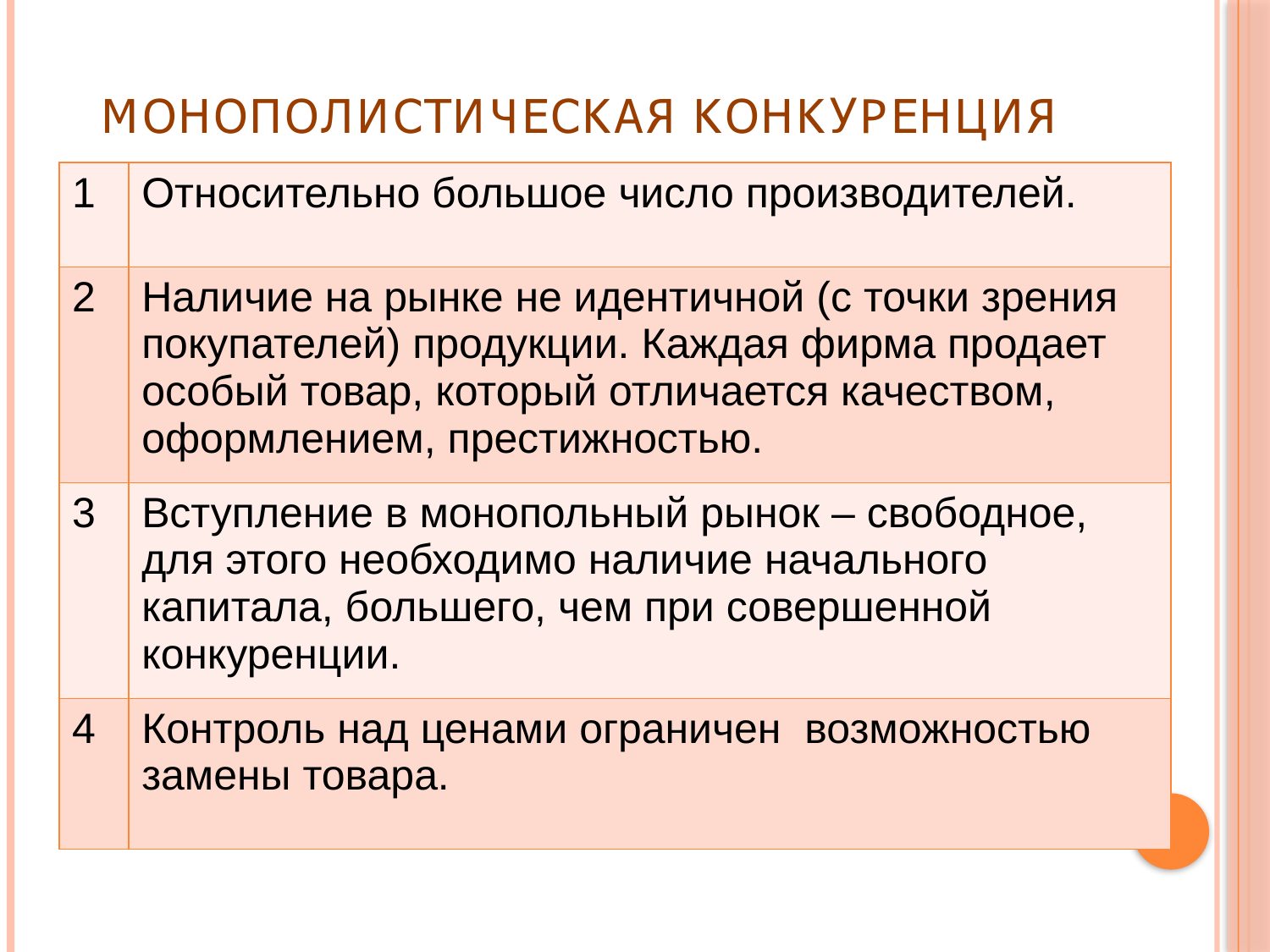

# МОНОПОЛИСТИЧЕСКАЯ КОНКУРЕНЦИЯ
| 1 | Относительно большое число производителей. |
| --- | --- |
| 2 | Наличие на рынке не идентичной (с точки зрения покупателей) продукции. Каждая фирма продает особый товар, который отличается качеством, оформлением, престижностью. |
| 3 | Вступление в монопольный рынок – свободное, для этого необходимо наличие начального капитала, большего, чем при совершенной конкуренции. |
| 4 | Контроль над ценами ограничен возможностью замены товара. |